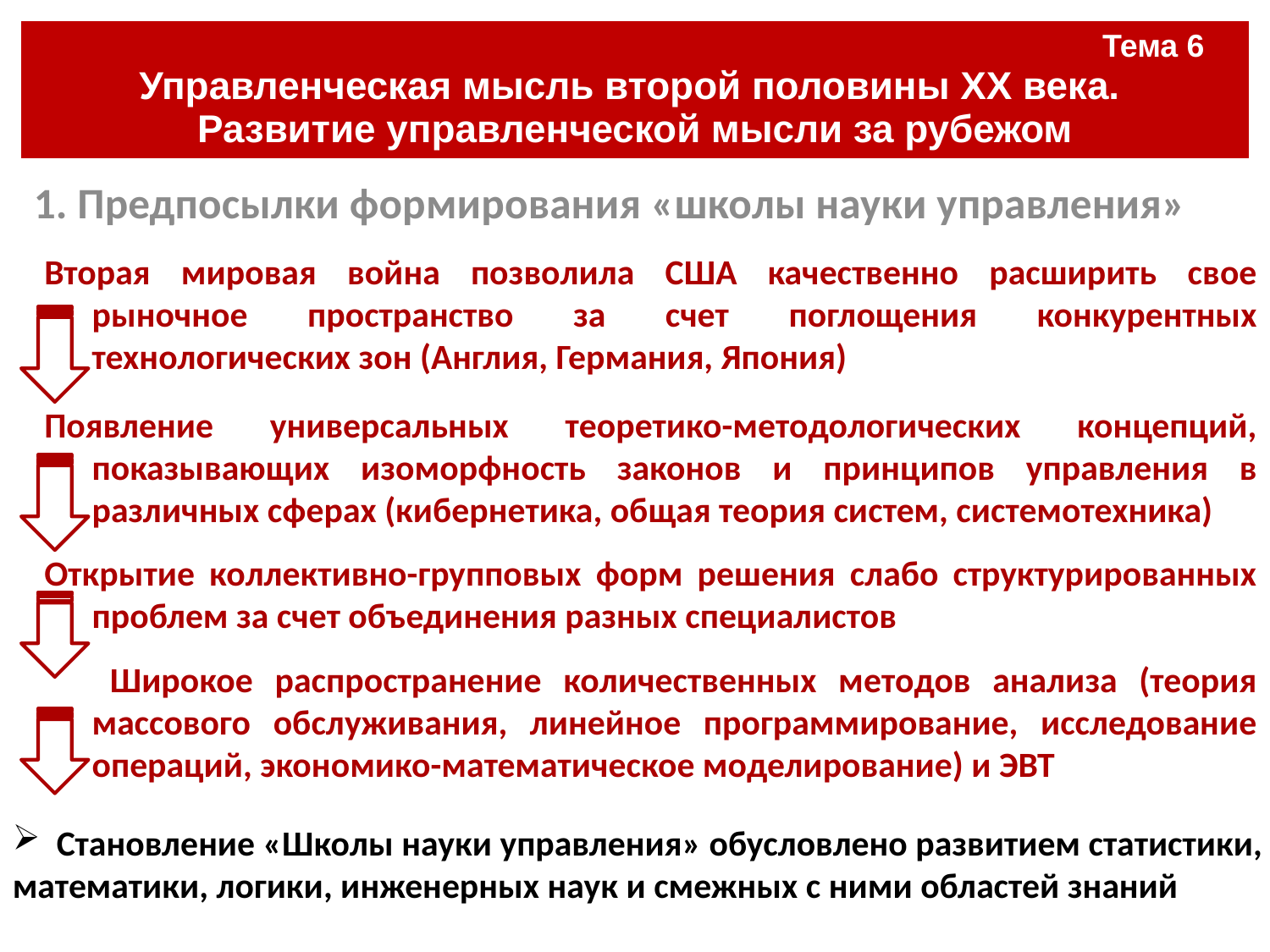

| Тема 6 Управленческая мысль второй половины ХХ века. Развитие управленческой мысли за рубежом |
| --- |
#
1. Предпосылки формирования «школы науки управления»

Вторая мировая война позволила США качественно расширить свое рыночное пространство за счет поглощения конкурентных технологических зон (Англия, Германия, Япония)
Появление универсальных теоретико-методологических концепций, показывающих изоморфность законов и принципов управления в различных сферах (кибернетика, общая теория систем, системотехника)
Открытие коллективно-групповых форм решения слабо структурированных проблем за счет объединения разных специалистов
   Широкое распространение количественных методов анализа (теория массового обслуживания, линейное программирование, исследование операций, экономико-математическое моделирование) и ЭВТ

  Становление «Школы науки управления» обусловлено развитием статистики, математики, логики, инженерных наук и смежных с ними областей знаний